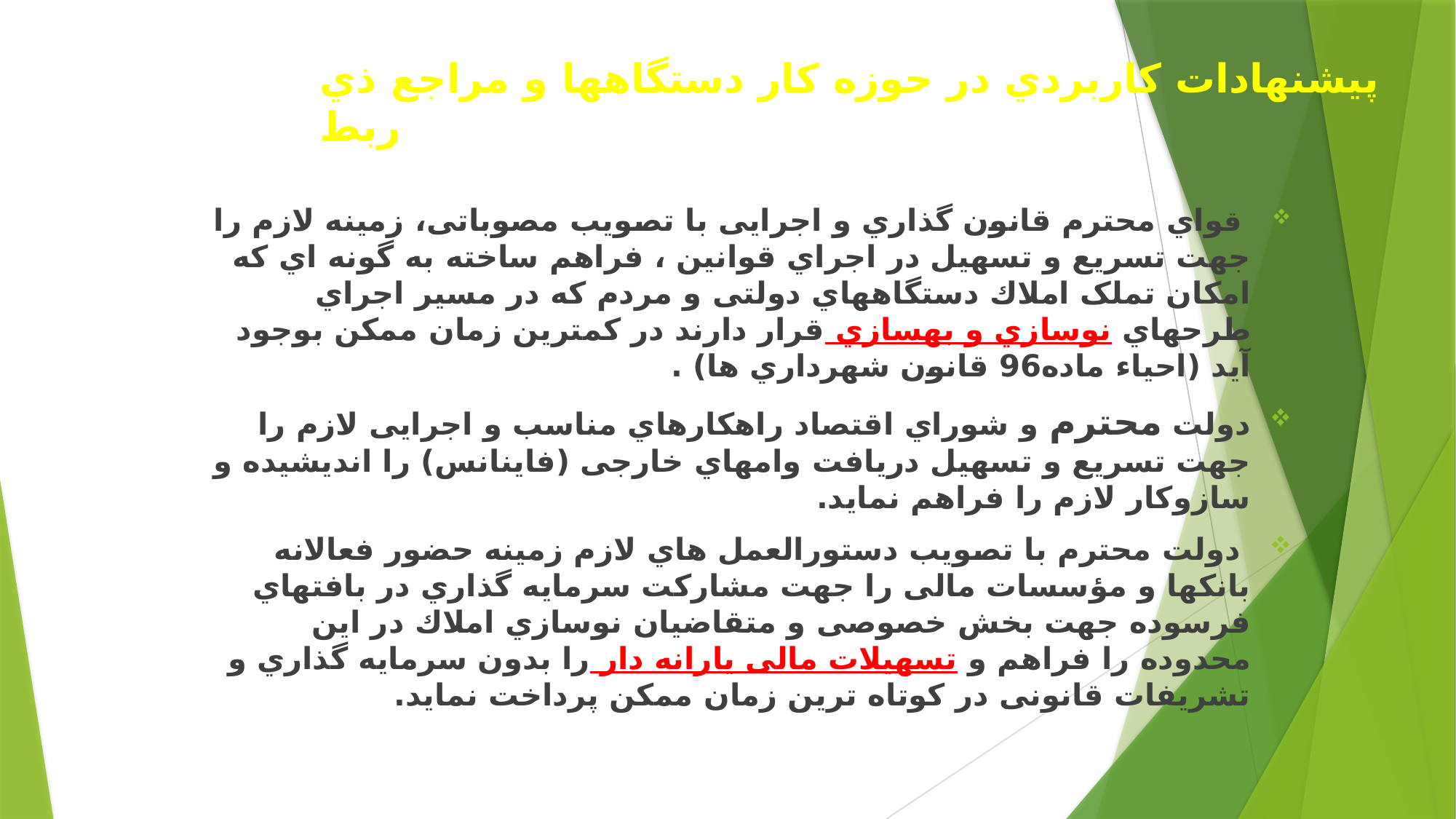

# پیشنهادات کاربردي در حوزه کار دستگاهها و مراجع ذي ربط
 قواي محترم قانون گذاري و اجرایی با تصویب مصوباتی، زمینه لازم را جهت تسریع و تسهیل در اجراي قوانین ، فراهم ساخته به گونه اي که امکان تملک املاك دستگاههاي دولتی و مردم که در مسیر اجراي طرحهاي نوسازي و بهسازي قرار دارند در کمترین زمان ممکن بوجود آید (احیاء ماده96 قانون شهرداري ها) .
دولت محترم و شوراي اقتصاد راهکارهاي مناسب و اجرایی لازم را جهت تسریع و تسهیل دریافت وامهاي خارجی (فاینانس) را اندیشیده و سازوکار لازم را فراهم نماید.
 دولت محترم با تصویب دستورالعمل هاي لازم زمینه حضور فعالانه بانکها و مؤسسات مالی را جهت مشارکت سرمایه گذاري در بافتهاي فرسوده جهت بخش خصوصی و متقاضیان نوسازي املاك در این محدوده را فراهم و تسهیلات مالی یارانه دار را بدون سرمایه گذاري و تشریفات قانونی در کوتاه ترین زمان ممکن پرداخت نماید.